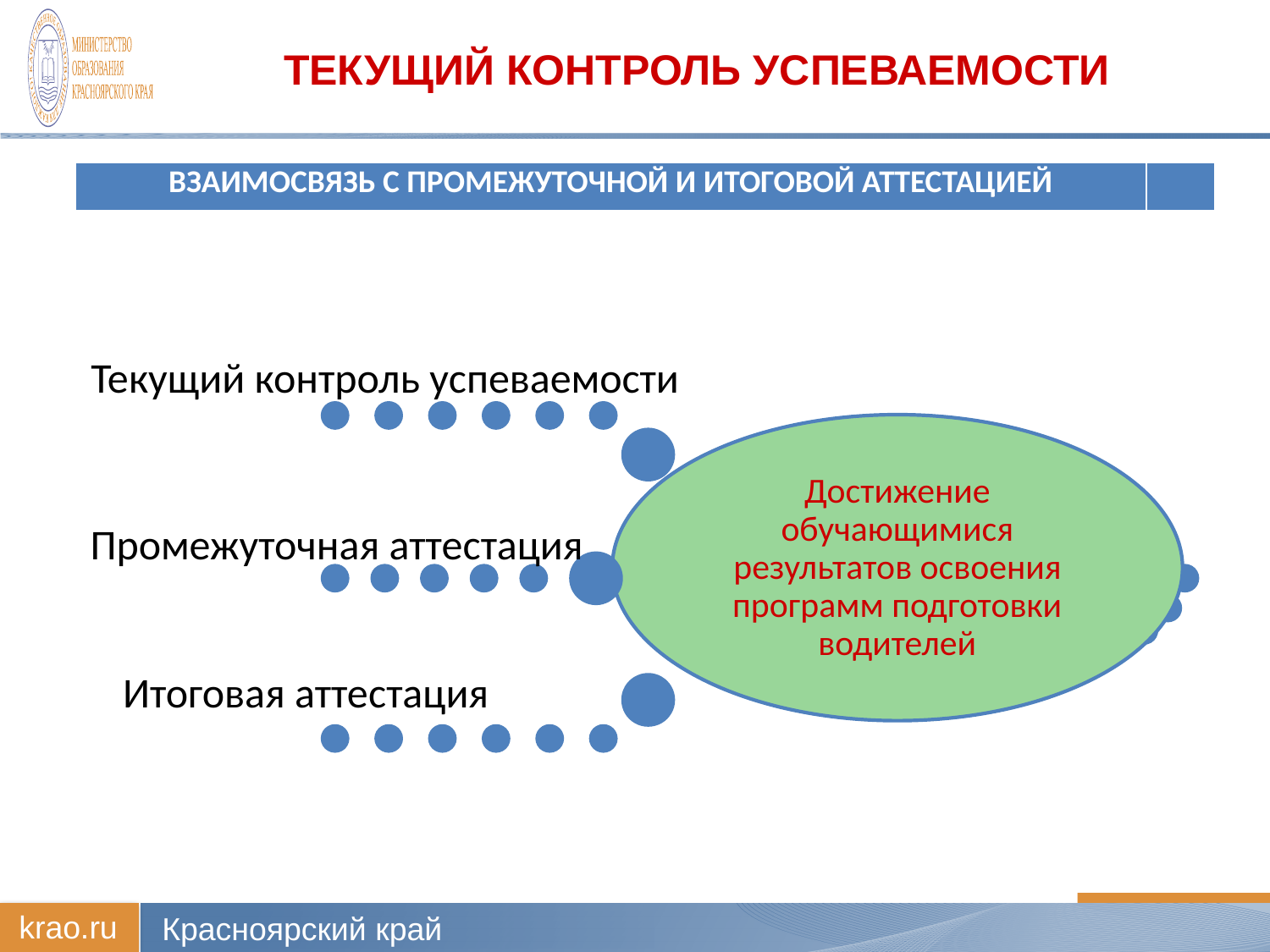

# ТЕКУЩИЙ КОНТРОЛЬ УСПЕВАЕМОСТИ
| ВЗАИМОСВЯЗЬ С ПРОМЕЖУТОЧНОЙ И ИТОГОВОЙ АТТЕСТАЦИЕЙ |  |
| --- | --- |
Достижение обучающимися результатов освоения программ подготовки водителей
Текущий контроль успеваемости
Промежуточная аттестация
Итоговая аттестация